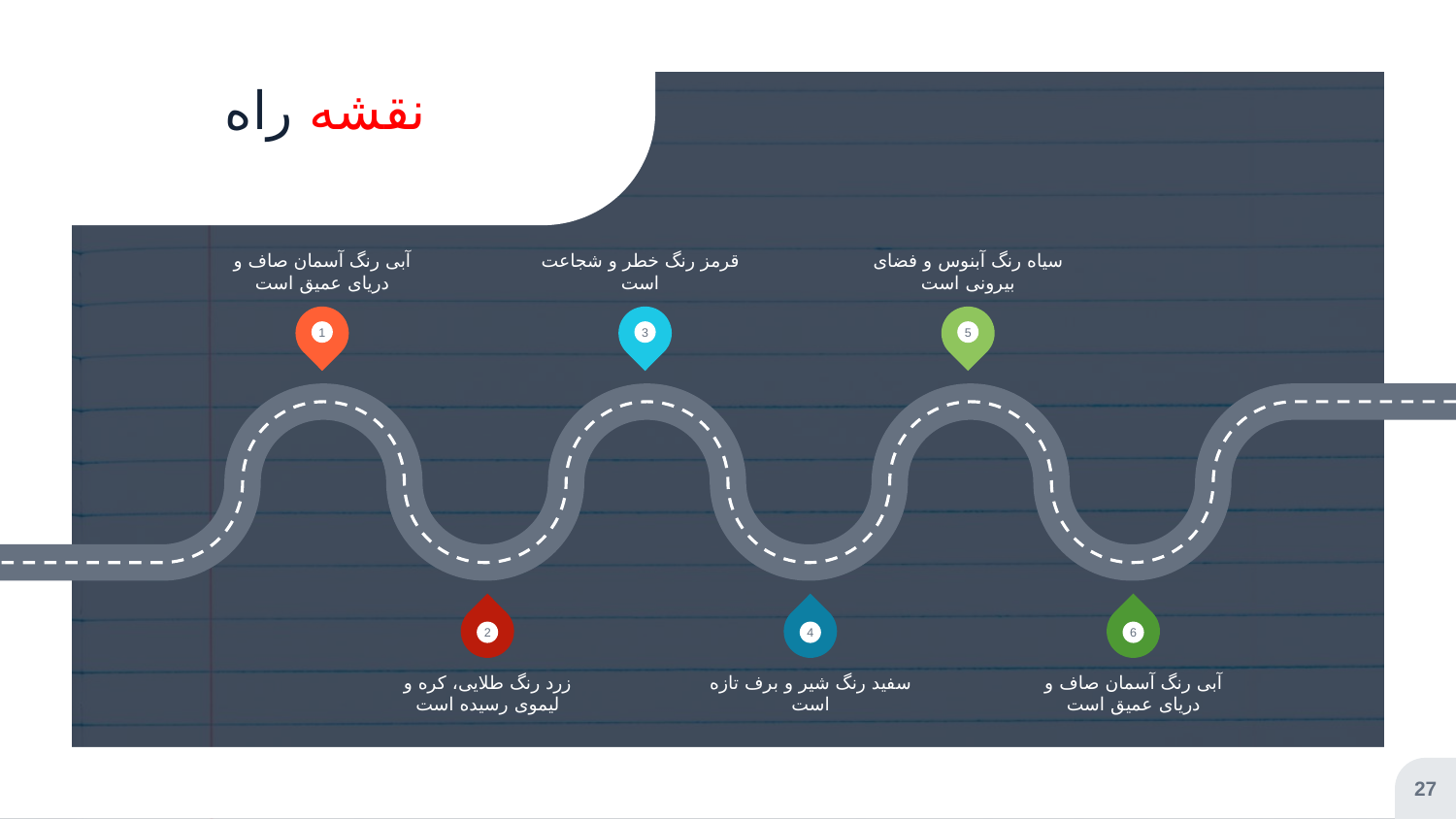

# نقشه راه
آبی رنگ آسمان صاف و دریای عمیق است
قرمز رنگ خطر و شجاعت است
سیاه رنگ آبنوس و فضای بیرونی است

1

3

5

2

4

6
زرد رنگ طلایی، کره و لیموی رسیده است
سفید رنگ شیر و برف تازه است
آبی رنگ آسمان صاف و دریای عمیق است
27